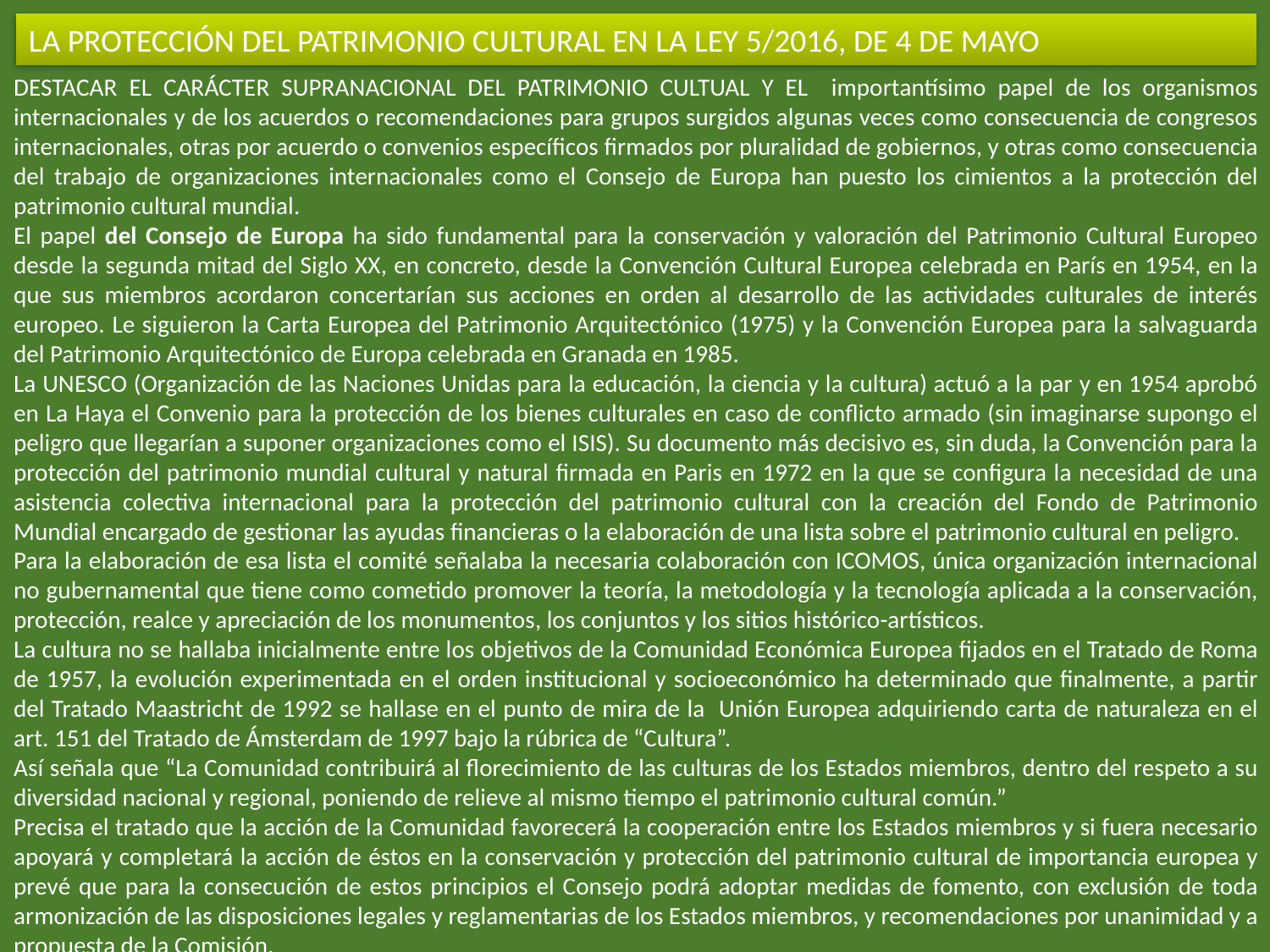

LA PROTECCIÓN DEL PATRIMONIO CULTURAL EN LA LEY 5/2016, DE 4 DE MAYO
DESTACAR EL CARÁCTER SUPRANACIONAL DEL PATRIMONIO CULTUAL Y EL  importantísimo papel de los organismos internacionales y de los acuerdos o recomendaciones para grupos surgidos algunas veces como consecuencia de congresos internacionales, otras por acuerdo o convenios específicos firmados por pluralidad de gobiernos, y otras como consecuencia del trabajo de organizaciones internacionales como el Consejo de Europa han puesto los cimientos a la protección del patrimonio cultural mundial.
El papel del Consejo de Europa ha sido fundamental para la conservación y valoración del Patrimonio Cultural Europeo desde la segunda mitad del Siglo XX, en concreto, desde la Convención Cultural Europea celebrada en París en 1954, en la que sus miembros acordaron concertarían sus acciones en orden al desarrollo de las actividades culturales de interés europeo. Le siguieron la Carta Europea del Patrimonio Arquitectónico (1975) y la Convención Europea para la salvaguarda del Patrimonio Arquitectónico de Europa celebrada en Granada en 1985.
La UNESCO (Organización de las Naciones Unidas para la educación, la ciencia y la cultura) actuó a la par y en 1954 aprobó en La Haya el Convenio para la protección de los bienes culturales en caso de conflicto armado (sin imaginarse supongo el peligro que llegarían a suponer organizaciones como el ISIS). Su documento más decisivo es, sin duda, la Convención para la protección del patrimonio mundial cultural y natural firmada en Paris en 1972 en la que se configura la necesidad de una asistencia colectiva internacional para la protección del patrimonio cultural con la creación del Fondo de Patrimonio Mundial encargado de gestionar las ayudas financieras o la elaboración de una lista sobre el patrimonio cultural en peligro.
Para la elaboración de esa lista el comité señalaba la necesaria colaboración con ICOMOS, única organización internacional no gubernamental que tiene como cometido promover la teoría, la metodología y la tecnología aplicada a la conservación, protección, realce y apreciación de los monumentos, los conjuntos y los sitios histórico-artísticos.
La cultura no se hallaba inicialmente entre los objetivos de la Comunidad Económica Europea fijados en el Tratado de Roma de 1957, la evolución experimentada en el orden institucional y socioeconómico ha determinado que finalmente, a partir del Tratado Maastricht de 1992 se hallase en el punto de mira de la  Unión Europea adquiriendo carta de naturaleza en el art. 151 del Tratado de Ámsterdam de 1997 bajo la rúbrica de “Cultura”.
Así señala que “La Comunidad contribuirá al florecimiento de las culturas de los Estados miembros, dentro del respeto a su diversidad nacional y regional, poniendo de relieve al mismo tiempo el patrimonio cultural común.”
Precisa el tratado que la acción de la Comunidad favorecerá la cooperación entre los Estados miembros y si fuera necesario apoyará y completará la acción de éstos en la conservación y protección del patrimonio cultural de importancia europea y prevé que para la consecución de estos principios el Consejo podrá adoptar medidas de fomento, con exclusión de toda armonización de las disposiciones legales y reglamentarias de los Estados miembros, y recomendaciones por unanimidad y a propuesta de la Comisión.